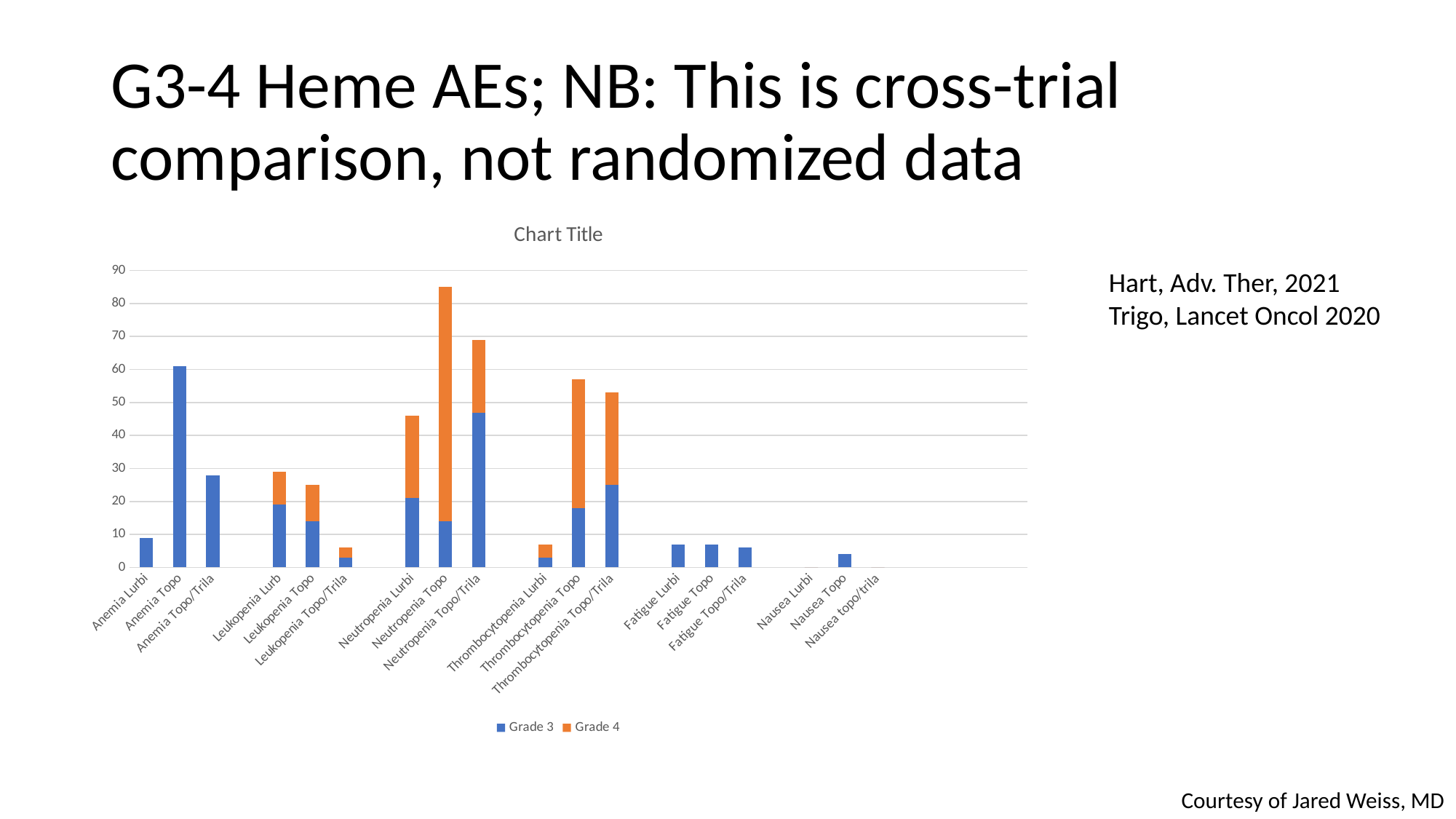

# G3-4 Heme AEs; NB: This is cross-trial comparison, not randomized data

### Chart:

| Category | Grade 3 | Grade 4 |
|---|---|---|
| Anemia Lurbi | 9.0 | 0.0 |
| Anemia Topo | 61.0 | 0.0 |
| Anemia Topo/Trila | 28.0 | 0.0 |
|  | None | None |
| Leukopenia Lurb | 19.0 | 10.0 |
| Leukopenia Topo | 14.0 | 11.0 |
| Leukopenia Topo/Trila | 3.0 | 3.0 |
|  | None | None |
| Neutropenia Lurbi | 21.0 | 25.0 |
| Neutropenia Topo | 14.0 | 71.0 |
| Neutropenia Topo/Trila | 47.0 | 22.0 |
|  | None | None |
| Thrombocytopenia Lurbi | 3.0 | 4.0 |
| Thrombocytopenia Topo | 18.0 | 39.0 |
| Thrombocytopenia Topo/Trila | 25.0 | 28.0 |
|  | None | None |
| Fatigue Lurbi | 7.0 | 0.0 |
| Fatigue Topo | 7.0 | 0.0 |
| Fatigue Topo/Trila | 6.0 | 0.0 |
|  | None | None |
| Nausea Lurbi | 0.0 | 0.0 |
| Nausea Topo | 4.0 | 0.0 |
| Nausea topo/trila | 0.0 | 0.0 |
Hart, Adv. Ther, 2021
Trigo, Lancet Oncol 2020
Courtesy of Jared Weiss, MD